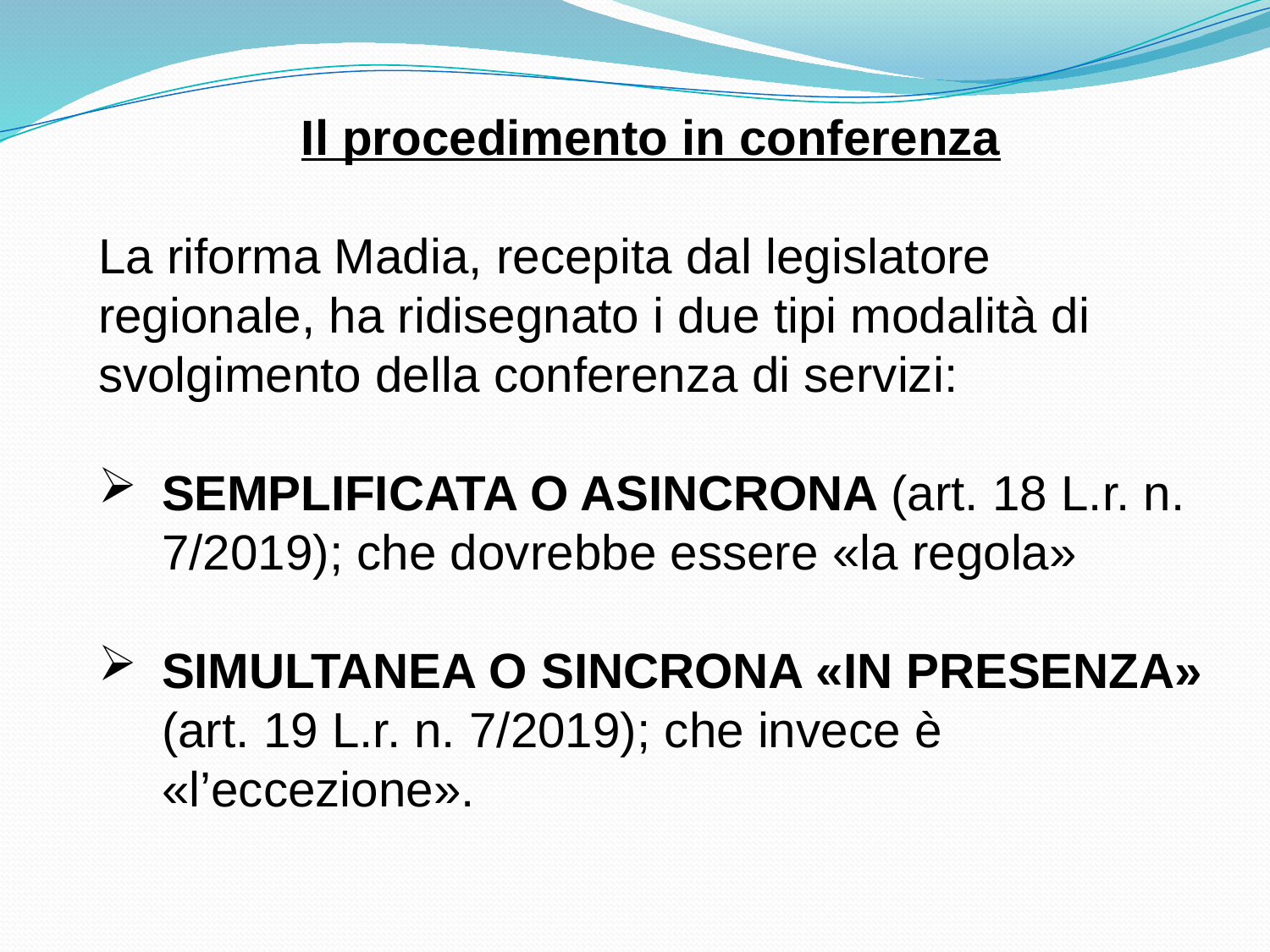

Il procedimento in conferenza

La riforma Madia, recepita dal legislatore regionale, ha ridisegnato i due tipi modalità di svolgimento della conferenza di servizi:

SEMPLIFICATA O ASINCRONA (art. 18 L.r. n. 7/2019); che dovrebbe essere «la regola»

SIMULTANEA O SINCRONA «IN PRESENZA» (art. 19 L.r. n. 7/2019); che invece è «l’eccezione».